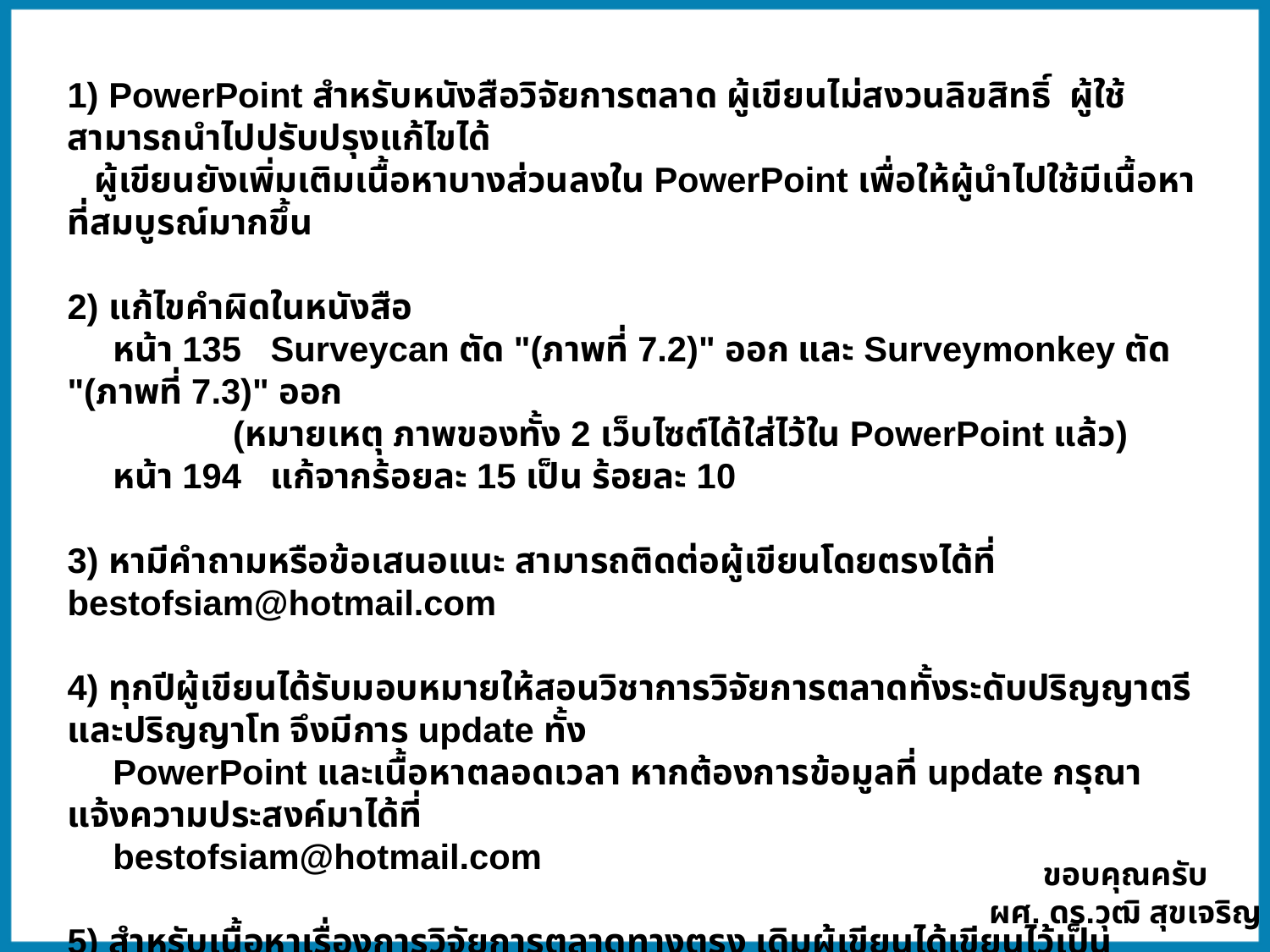

1) PowerPoint สำหรับหนังสือวิจัยการตลาด ผู้เขียนไม่สงวนลิขสิทธิ์  ผู้ใช้สามารถนำไปปรับปรุงแก้ไขได้
   ผู้เขียนยังเพิ่มเติมเนื้อหาบางส่วนลงใน PowerPoint เพื่อให้ผู้นำไปใช้มีเนื้อหาที่สมบูรณ์มากขึ้น

2) แก้ไขคำผิดในหนังสือ
     หน้า 135   Surveycan ตัด "(ภาพที่ 7.2)" ออก และ Surveymonkey ตัด "(ภาพที่ 7.3)" ออก
                 (หมายเหตุ ภาพของทั้ง 2 เว็บไซต์ได้ใส่ไว้ใน PowerPoint แล้ว)
     หน้า 194   แก้จากร้อยละ 15 เป็น ร้อยละ 10

3) หามีคำถามหรือข้อเสนอแนะ สามารถติดต่อผู้เขียนโดยตรงได้ที่    bestofsiam@hotmail.com

4) ทุกปีผู้เขียนได้รับมอบหมายให้สอนวิชาการวิจัยการตลาดทั้งระดับปริญญาตรีและปริญญาโท จึงมีการ update ทั้ง
     PowerPoint และเนื้อหาตลอดเวลา หากต้องการข้อมูลที่ update กรุณาแจ้งความประสงค์มาได้ที่
     bestofsiam@hotmail.com

5) สำหรับเนื้อหาเรื่องการวิจัยการตลาดทางตรง เดิมผู้เขียนได้เขียนไว้เป็นเนื้อหาบทที่ 15 แต่เนื่องจากผู้ทรงคุณวุฒิได้
    แนะนำให้นำเนื้อหาดังกล่าวไปไว้ในภาคผนวกแทน ผู้เขียนจึงจำเป็นต้องตัดทอนเนื้อหาให้กระชับขึ้นเพื่อไปไว้ใน
    ภาคผนวก หากผู้อ่านต้องการเนื้อหาฉบับเต็มพร้อมไฟล์ประกอบ สามารถแจ้งความประสงค์มาได้ที่
    bestofsiam@hotmail.com
ขอบคุณครับ
ผศ. ดร.วุฒิ สุขเจริญ